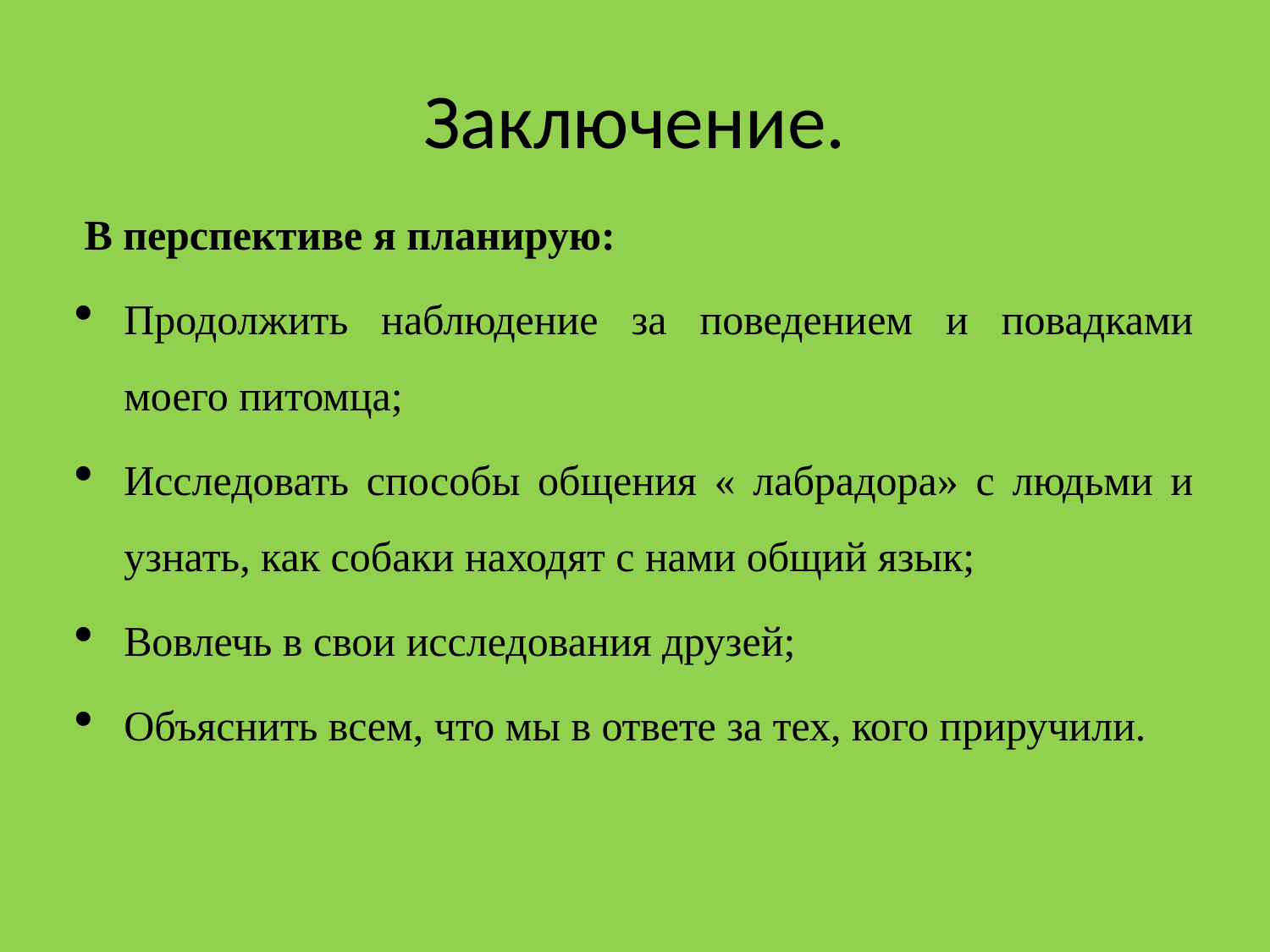

# Заключение.
 В перспективе я планирую:
Продолжить наблюдение за поведением и повадками моего питомца;
Исследовать способы общения « лабрадора» с людьми и узнать, как собаки находят с нами общий язык;
Вовлечь в свои исследования друзей;
Объяснить всем, что мы в ответе за тех, кого приручили.